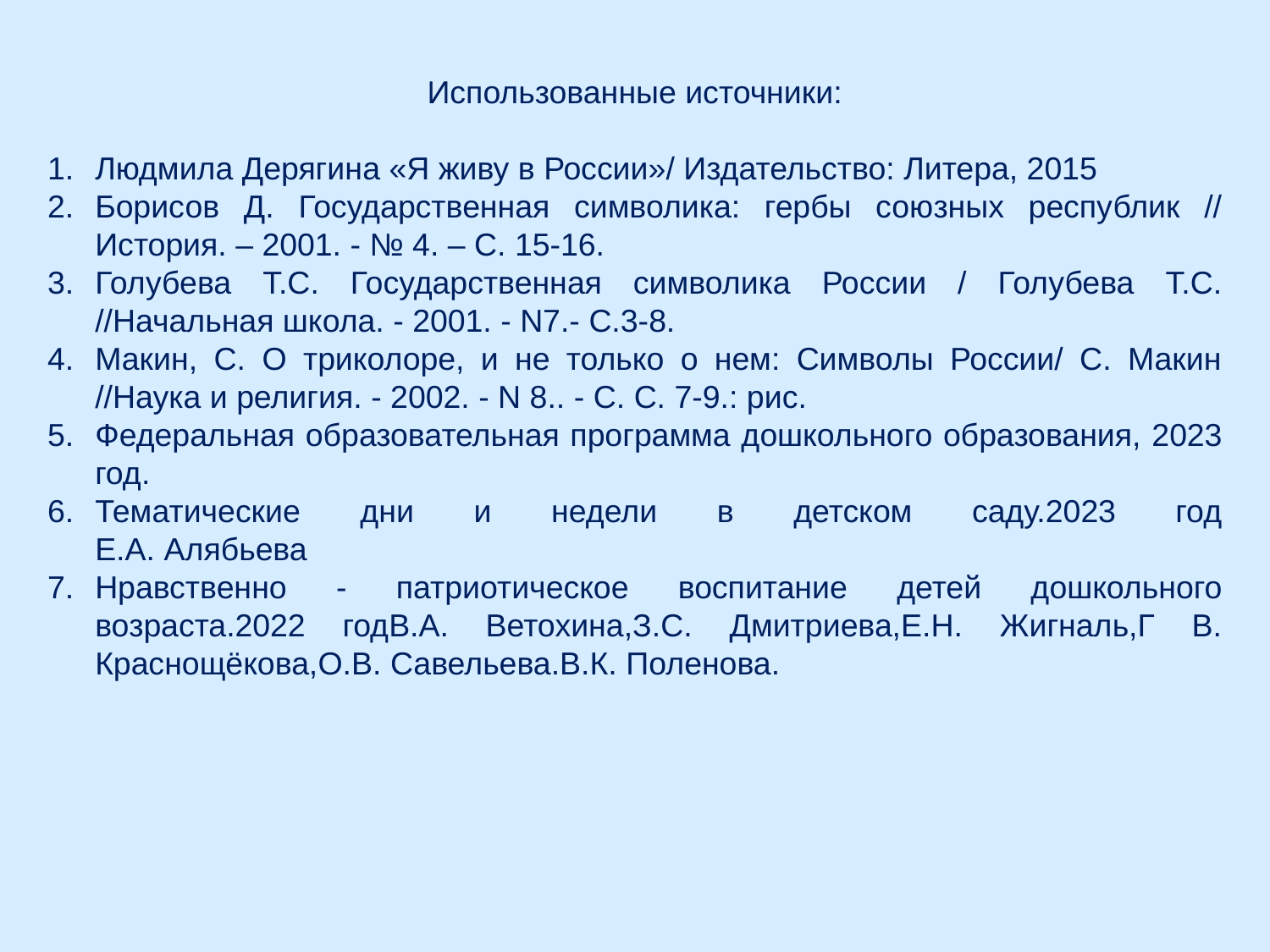

Использованные источники:

Людмила Дерягина «Я живу в России»/ Издательство: Литера, 2015
Борисов Д. Государственная символика: гербы союзных республик // История. – 2001. - № 4. – С. 15-16.
Голубева Т.С. Государственная символика России / Голубева Т.С. //Начальная школа. - 2001. - N7.- С.3-8.
Макин, С. О триколоре, и не только о нем: Символы России/ С. Макин //Наука и религия. - 2002. - N 8.. - C. С. 7-9.: рис.
Федеральная образовательная программа дошкольного образования, 2023 год.
Тематические дни и недели в детском саду.2023 год
Е.А. Алябьева
Нравственно - патриотическое воспитание детей дошкольного возраста.2022 годВ.А. Ветохина,З.С. Дмитриева,Е.Н. Жигналь,Г В. Краснощёкова,О.В. Савельева.В.К. Поленова.